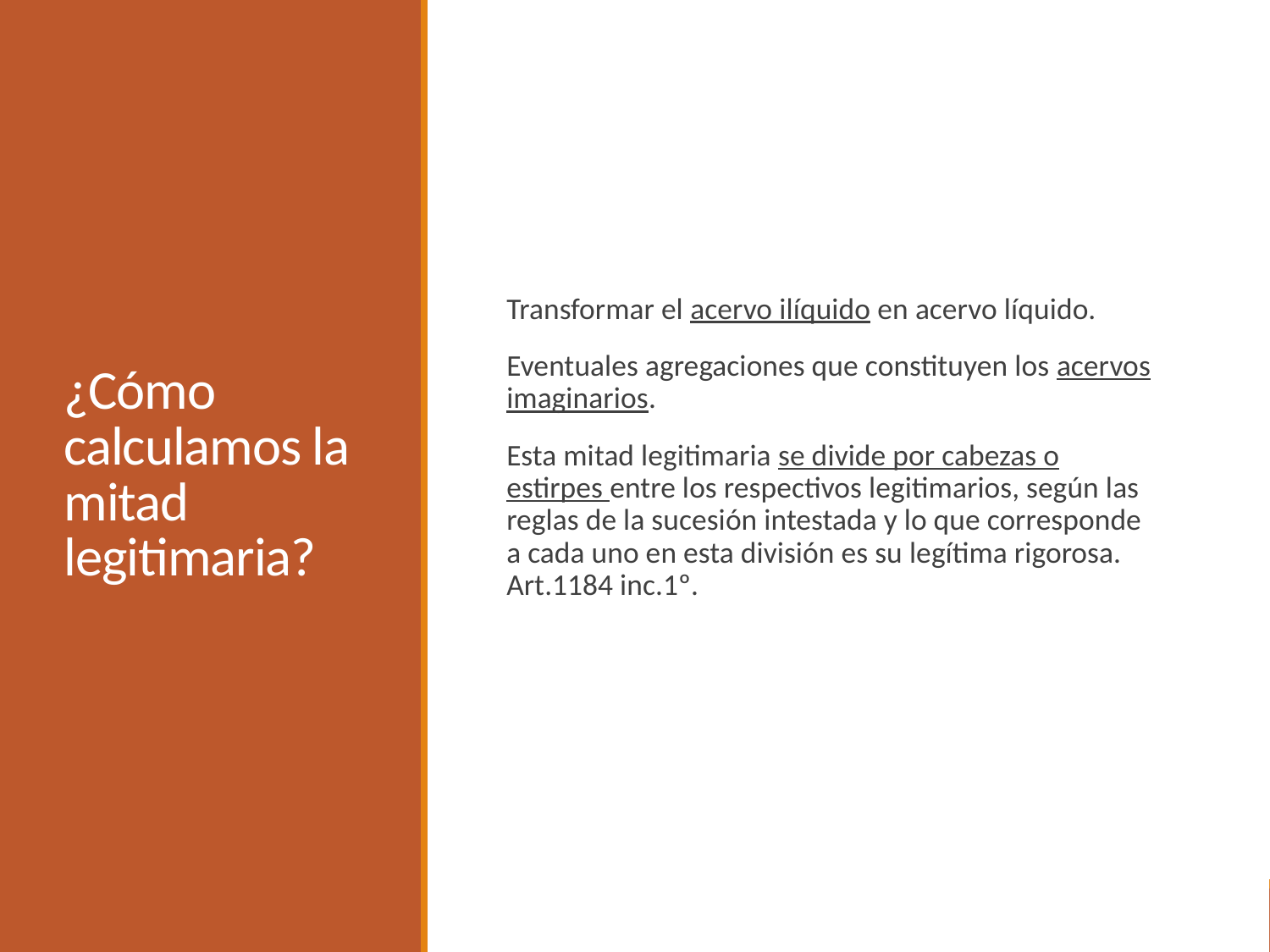

# ¿Cómo calculamos la mitad legitimaria?
Transformar el acervo ilíquido en acervo líquido.
Eventuales agregaciones que constituyen los acervos imaginarios.
Esta mitad legitimaria se divide por cabezas o estirpes entre los respectivos legitimarios, según las reglas de la sucesión intestada y lo que corresponde a cada uno en esta división es su legítima rigorosa. Art.1184 inc.1º.